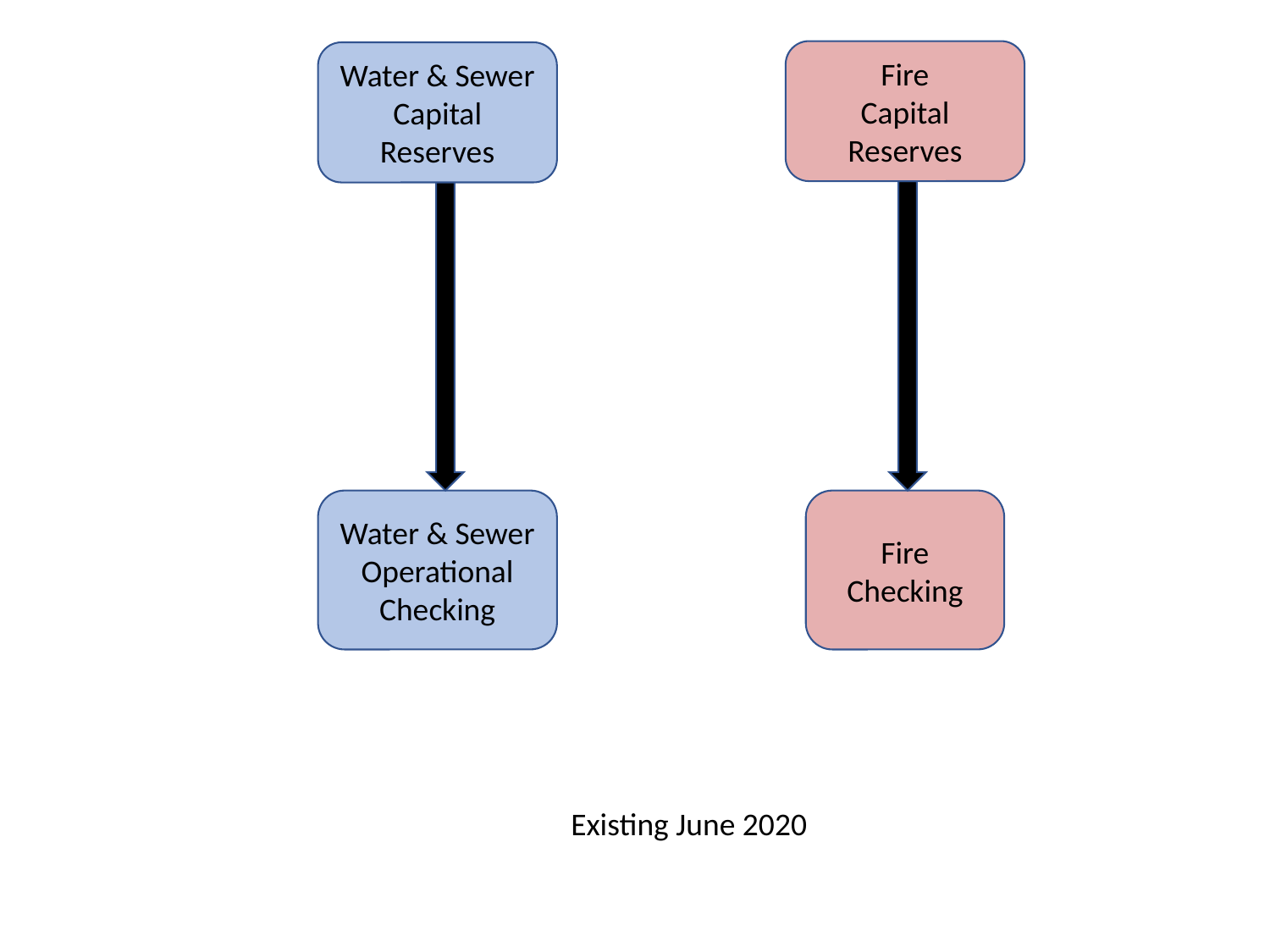

Fire
Capital
Reserves
Water & Sewer
Capital Reserves

Water & Sewer
Operational Checking
Fire Checking
Existing June 2020